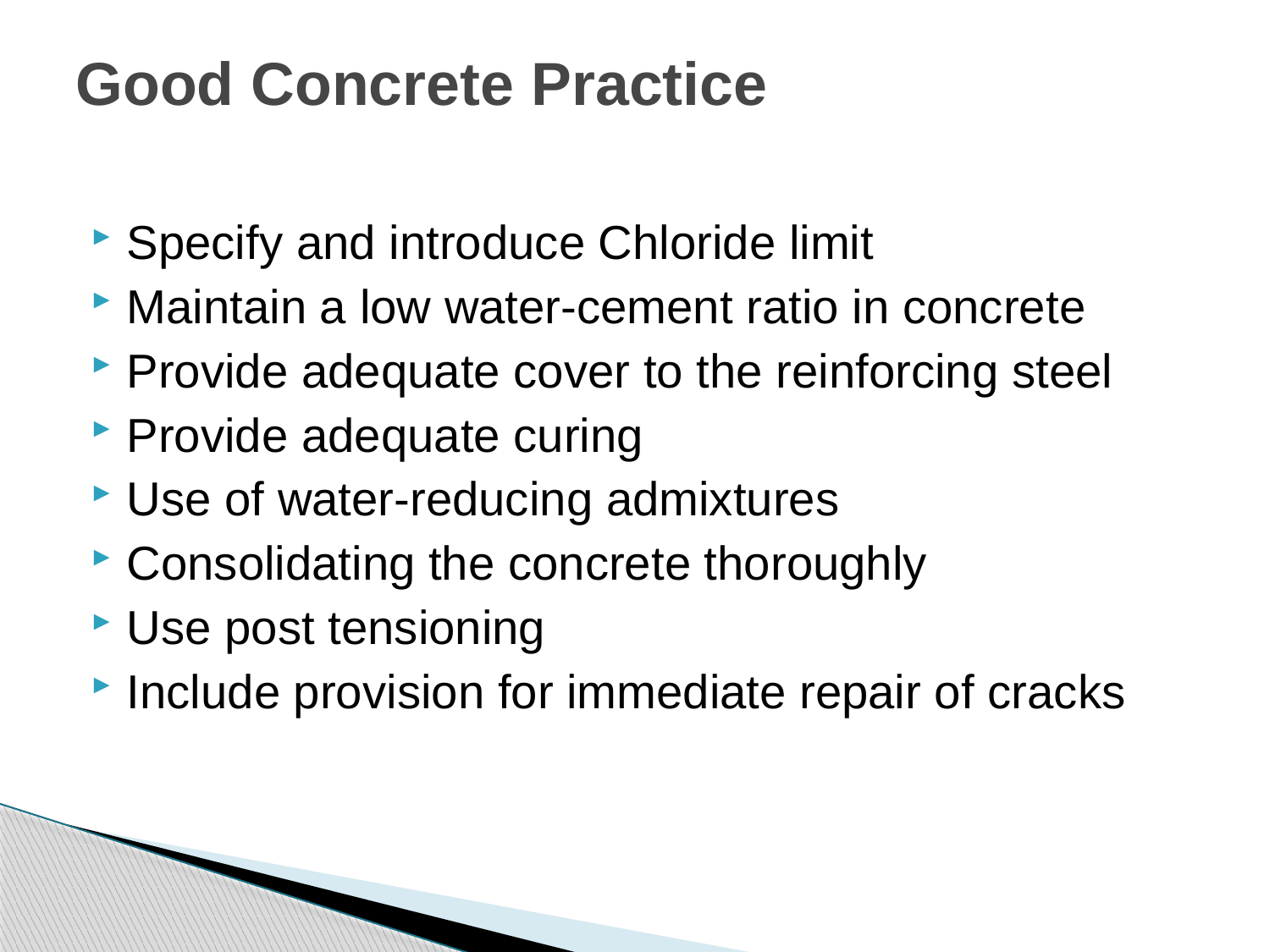

# Good Concrete Practice
Specify and introduce Chloride limit
Maintain a low water-cement ratio in concrete
Provide adequate cover to the reinforcing steel
Provide adequate curing
Use of water-reducing admixtures
Consolidating the concrete thoroughly
Use post tensioning
Include provision for immediate repair of cracks